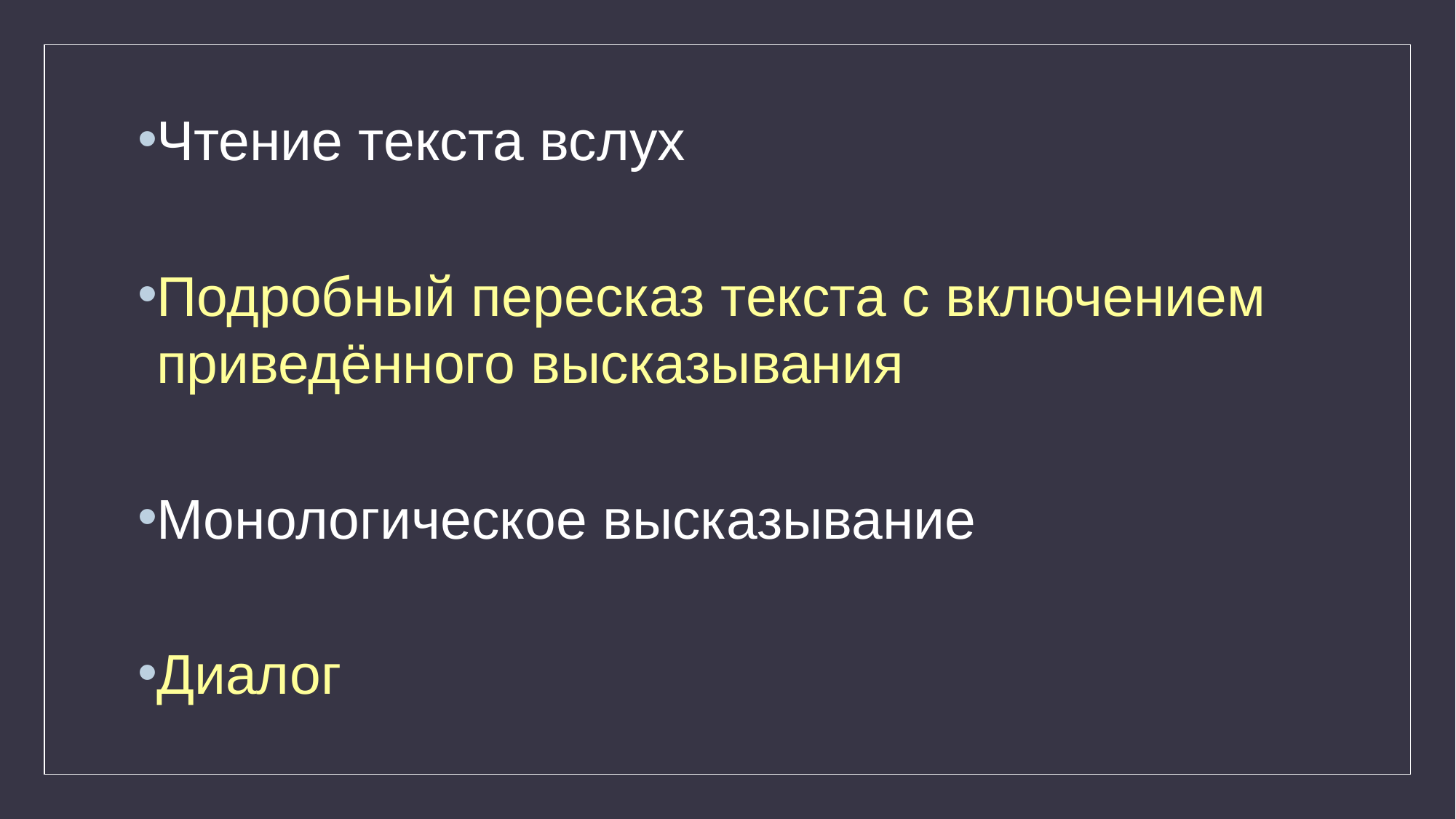

Чтение текста вслух

Подробный пересказ текста с включением приведённого высказывания

Монологическое высказывание

Диалог